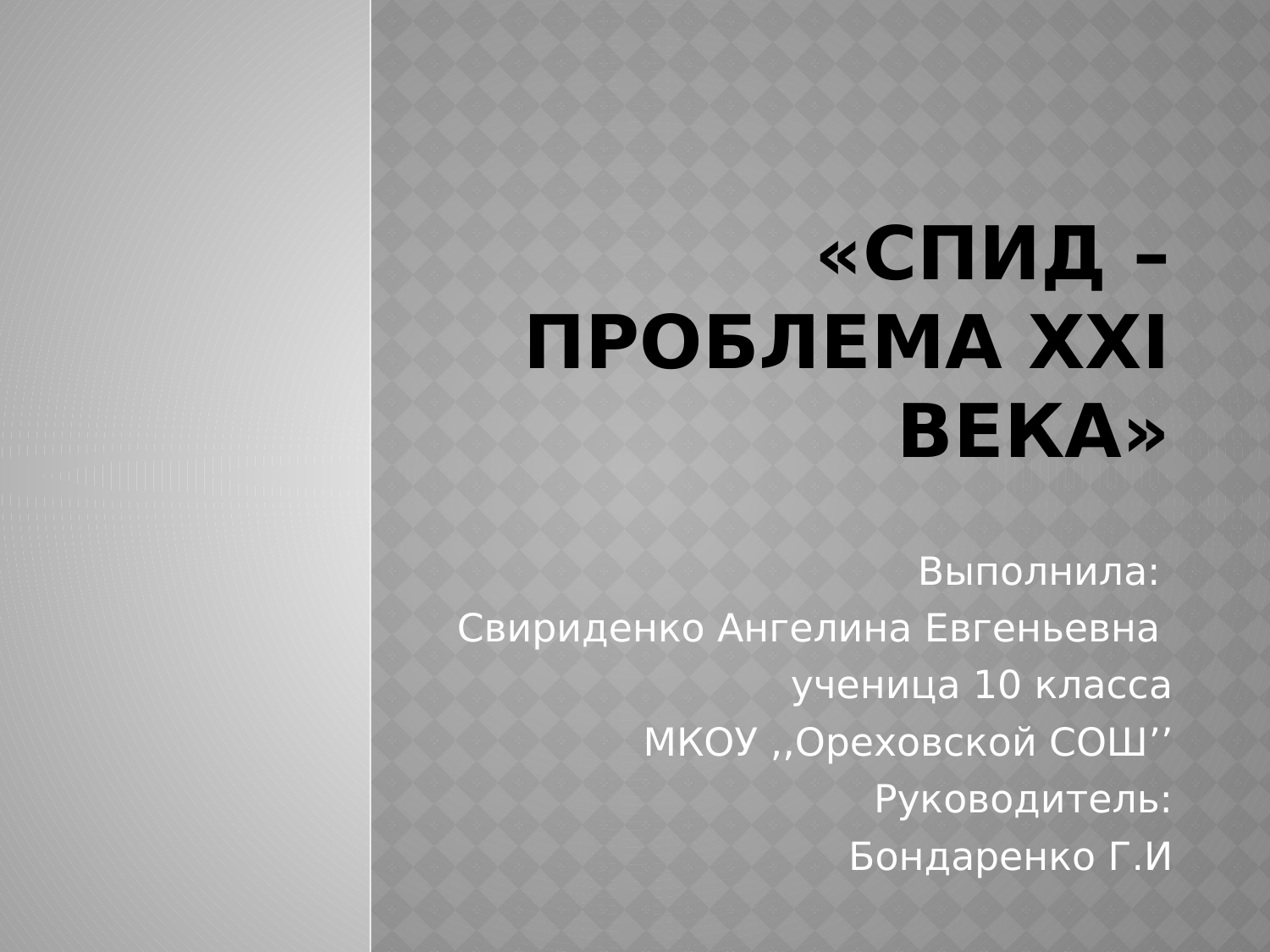

# «СПИД – проблема XXI века»
 Выполнила:
Свириденко Ангелина Евгеньевна
                              ученица 10 класса
МКОУ ,,Ореховской СОШ’’
Руководитель:
 Бондаренко Г.И